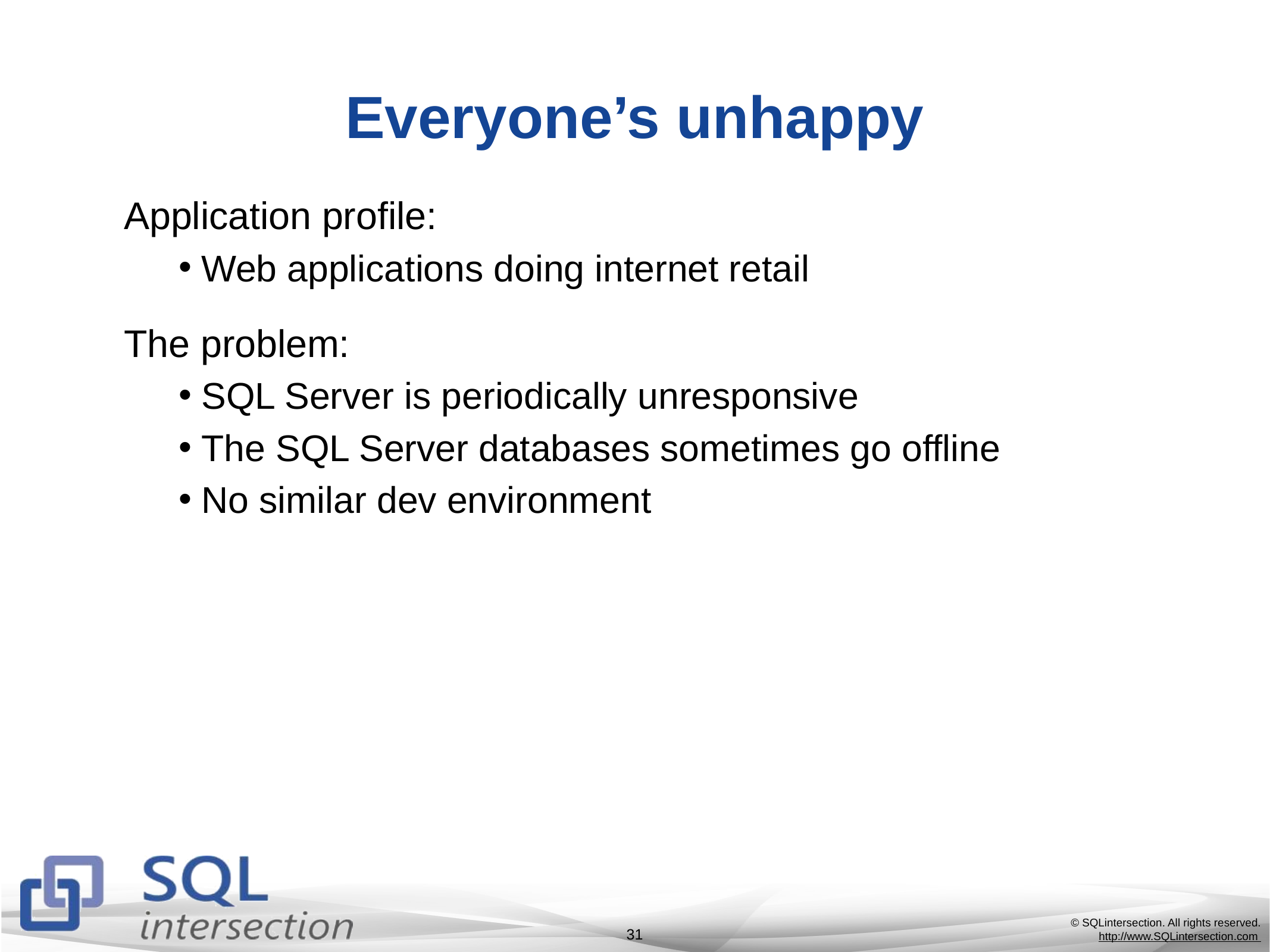

# Everyone’s unhappy
Application profile:
Web applications doing internet retail
The problem:
SQL Server is periodically unresponsive
The SQL Server databases sometimes go offline
No similar dev environment